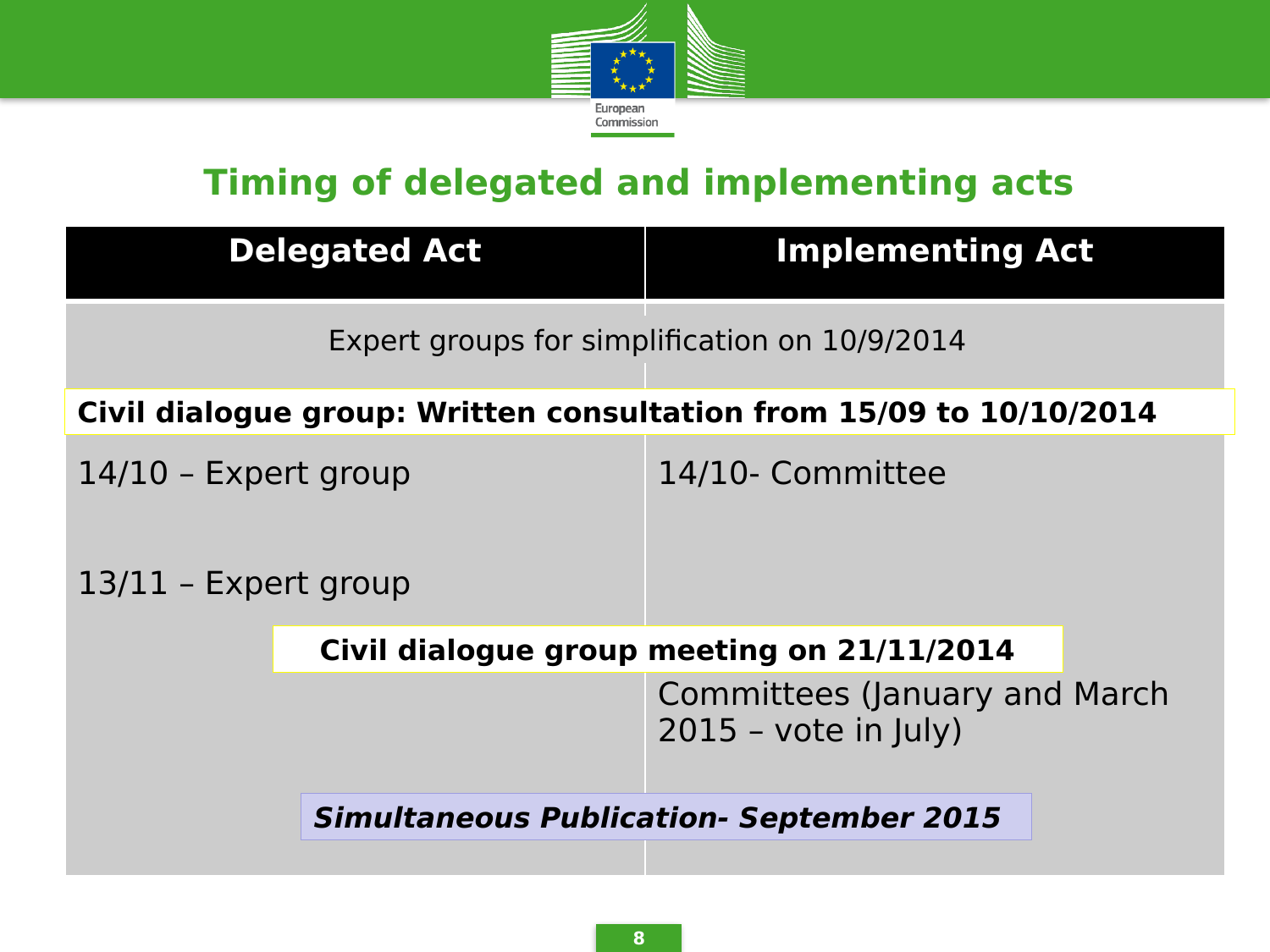

# Timing of delegated and implementing acts
| Delegated Act | Implementing Act |
| --- | --- |
| 14/10 – Expert group 13/11 – Expert group | 14/10- Committee Committees (January and March 2015 – vote in July) |
Expert groups for simplification on 10/9/2014
Civil dialogue group: Written consultation from 15/09 to 10/10/2014
Civil dialogue group meeting on 21/11/2014
Simultaneous Publication- September 2015
8